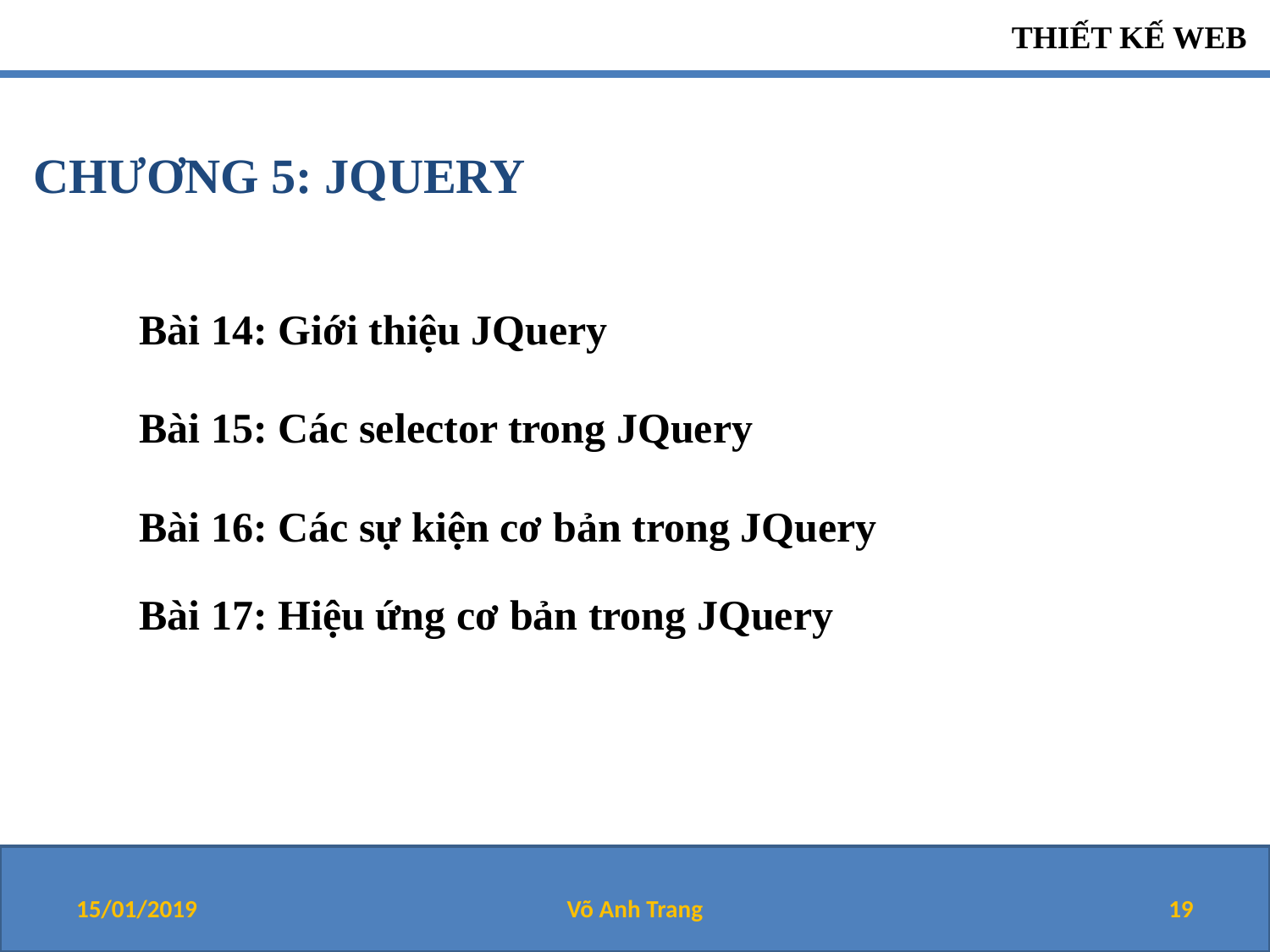

CHƯƠNG 5: JQUERY
Bài 14: Giới thiệu JQuery
Bài 15: Các selector trong JQuery
Bài 16: Các sự kiện cơ bản trong JQuery
Bài 17: Hiệu ứng cơ bản trong JQuery
15/01/2019
Võ Anh Trang
19